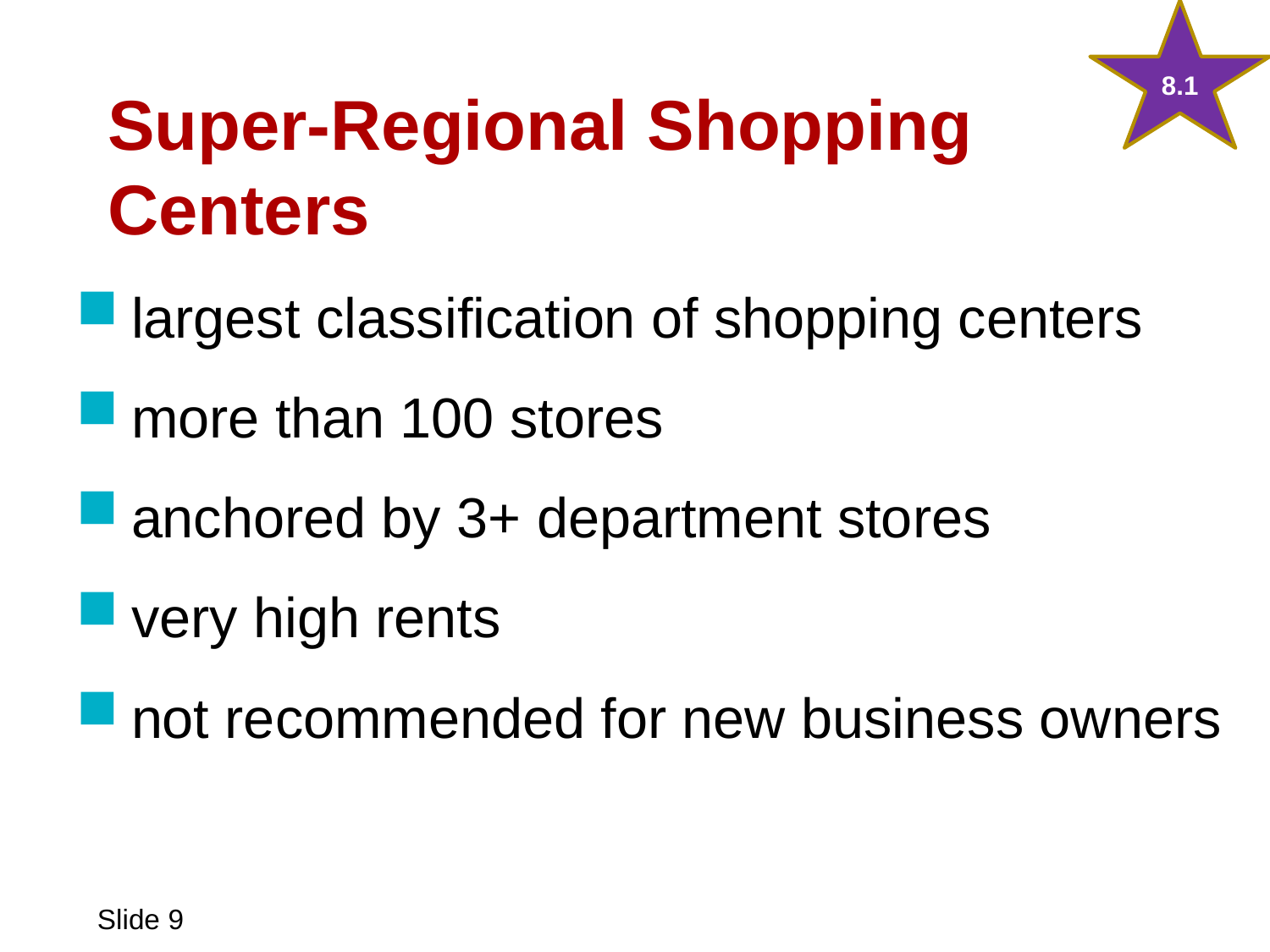

8.1
# Super-Regional Shopping Centers
largest classification of shopping centers
more than 100 stores
anchored by 3+ department stores
very high rents
not recommended for new business owners
Chapter 8
Slide 9